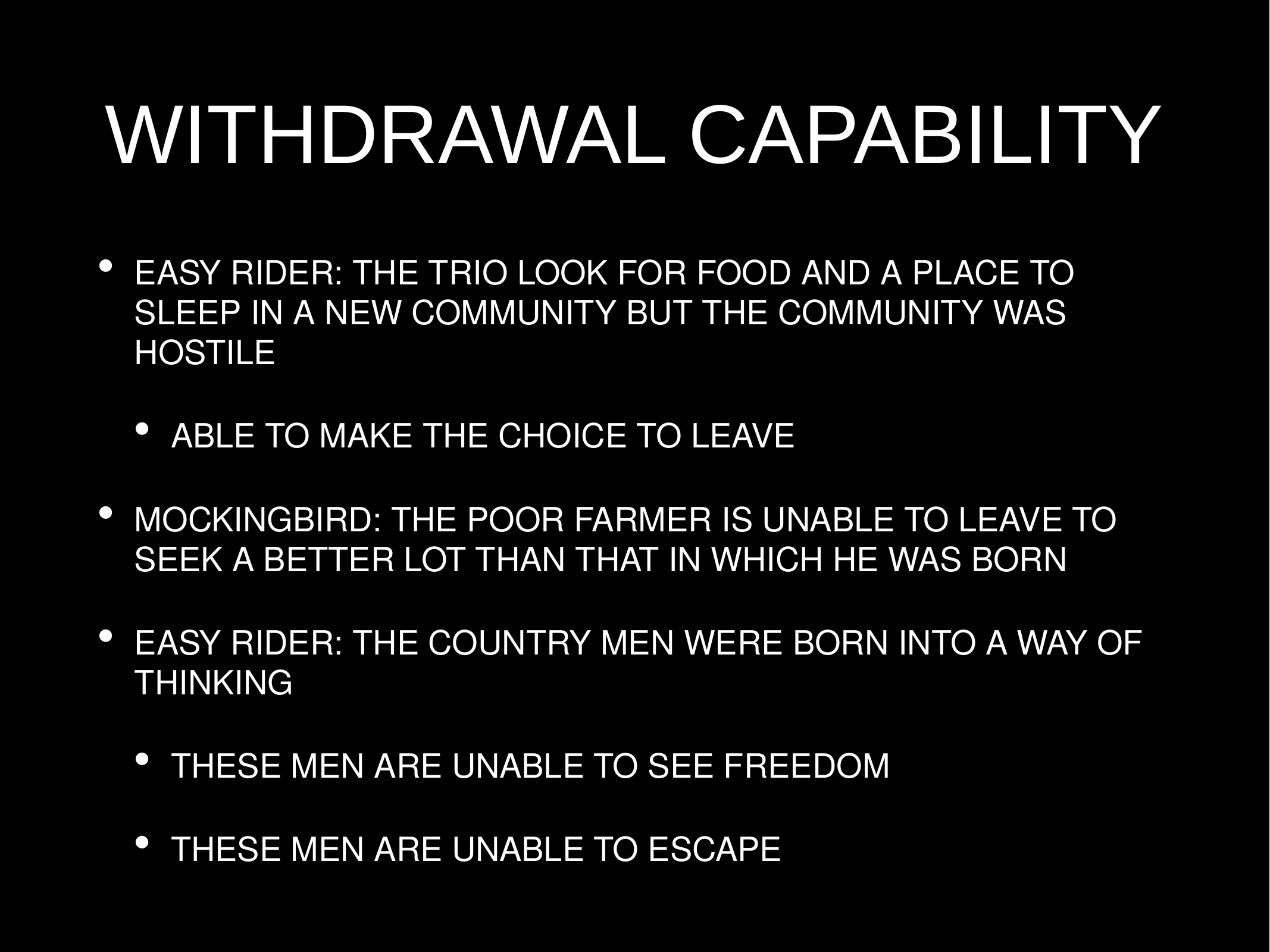

# WITHDRAWAL CAPABILITY
EASY RIDER: THE TRIO LOOK FOR FOOD AND A PLACE TO SLEEP IN A NEW COMMUNITY BUT THE COMMUNITY WAS HOSTILE
ABLE TO MAKE THE CHOICE TO LEAVE
MOCKINGBIRD: THE POOR FARMER IS UNABLE TO LEAVE TO SEEK A BETTER LOT THAN THAT IN WHICH HE WAS BORN
EASY RIDER: THE COUNTRY MEN WERE BORN INTO A WAY OF THINKING
THESE MEN ARE UNABLE TO SEE FREEDOM
THESE MEN ARE UNABLE TO ESCAPE